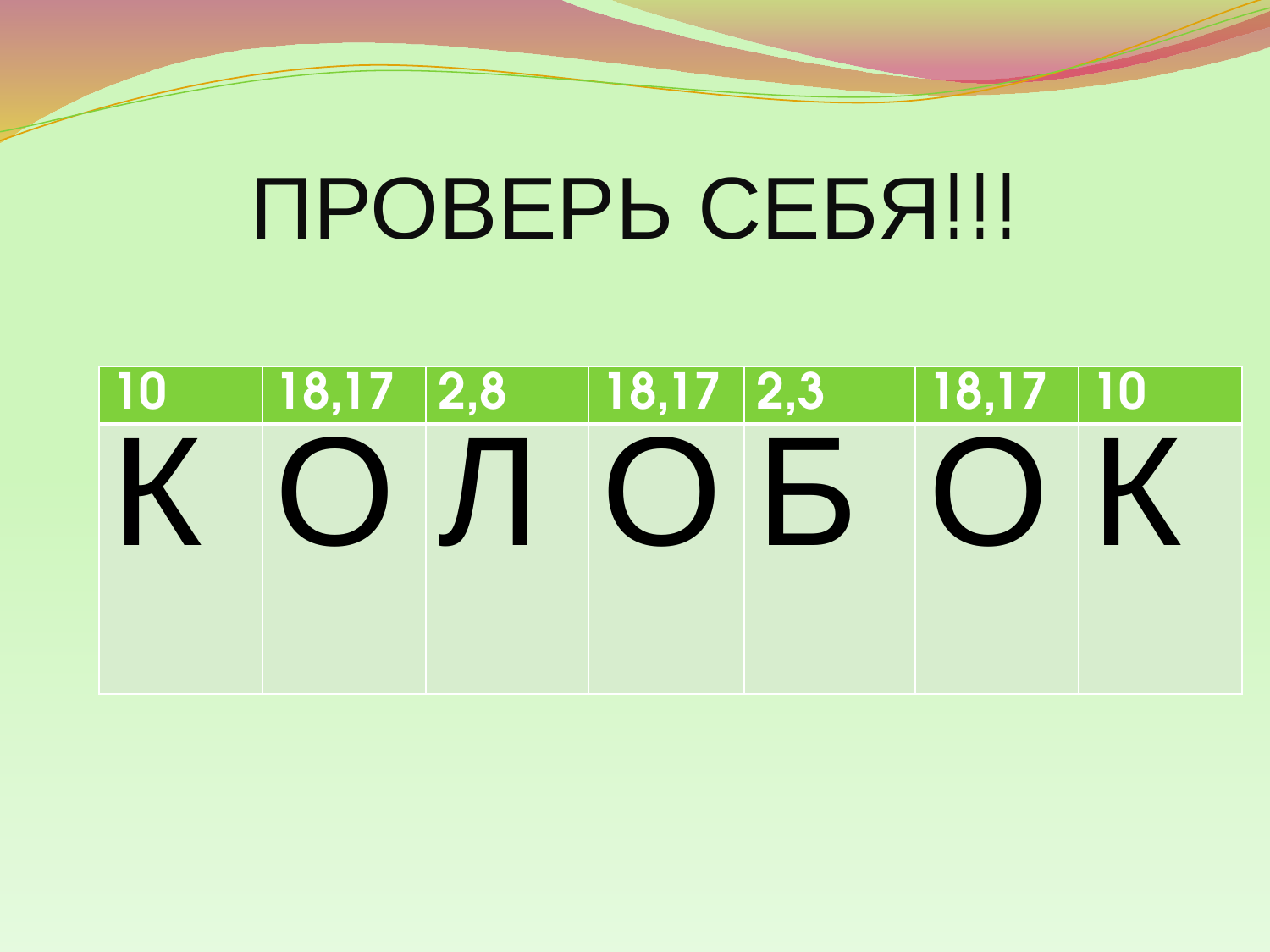

# ПРОВЕРЬ СЕБЯ!!!
| 10 | 18,17 | 2,8 | 18,17 | 2,3 | 18,17 | 10 |
| --- | --- | --- | --- | --- | --- | --- |
| К | О | Л | О | Б | О | К |